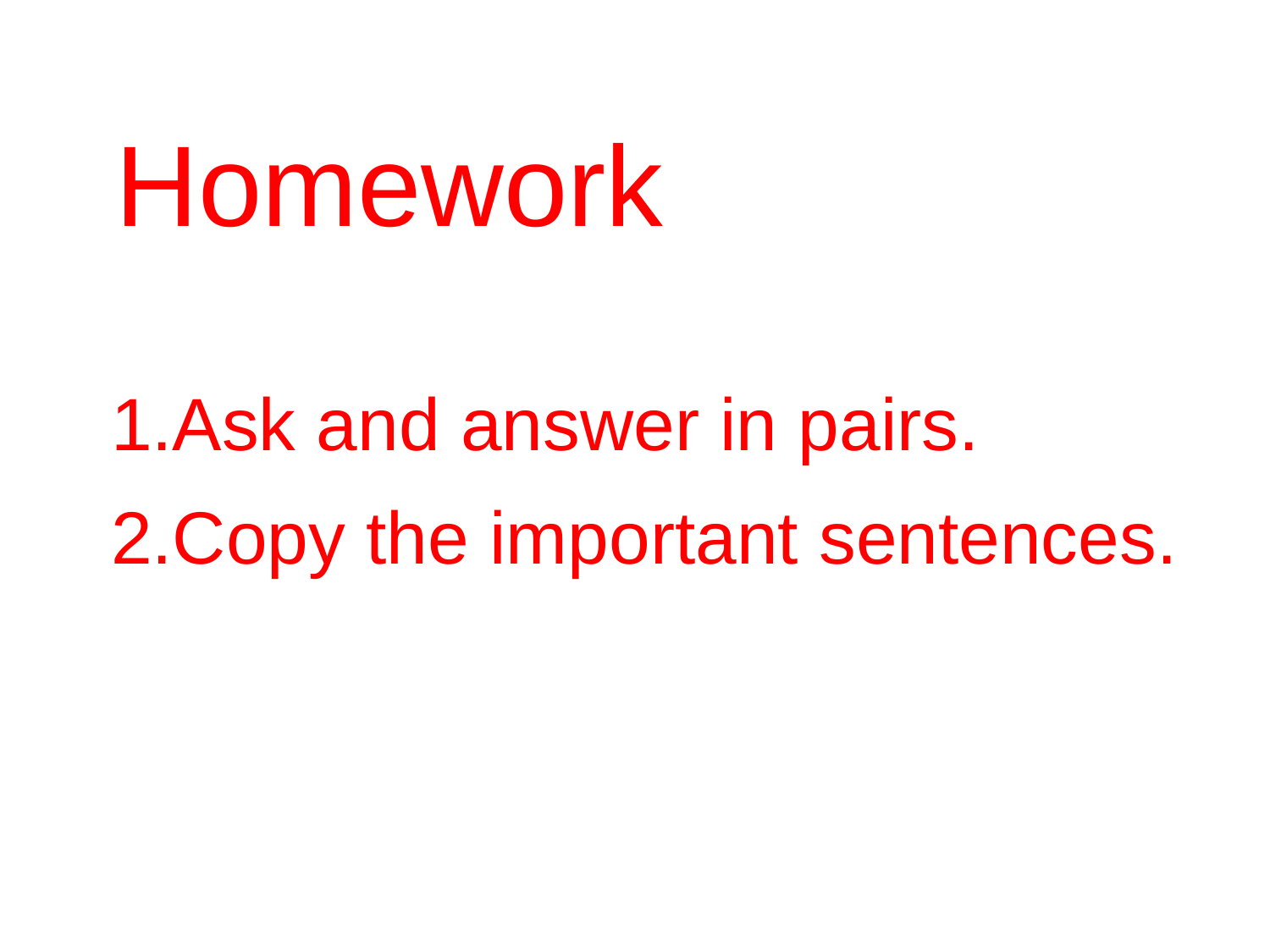

Homework

Ask and answer in pairs.
Copy the important sentences.